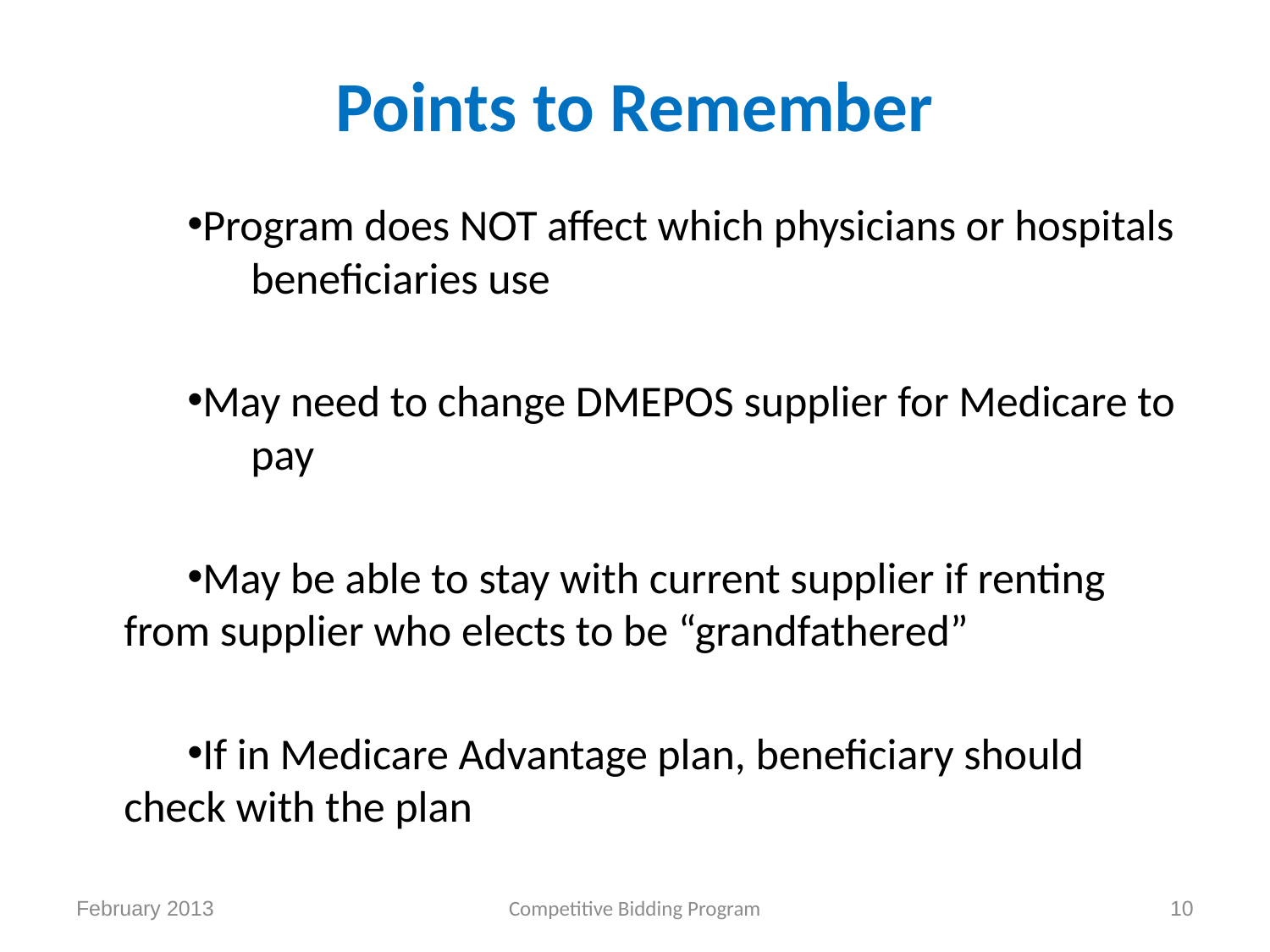

# Points to Remember
Program does NOT affect which physicians or hospitals             	beneficiaries use

May need to change DMEPOS supplier for Medicare to 	pay

May be able to stay with current supplier if renting 	from supplier who elects to be “grandfathered”

If in Medicare Advantage plan, beneficiary should 	check with the plan
February 2013
Competitive Bidding Program
10